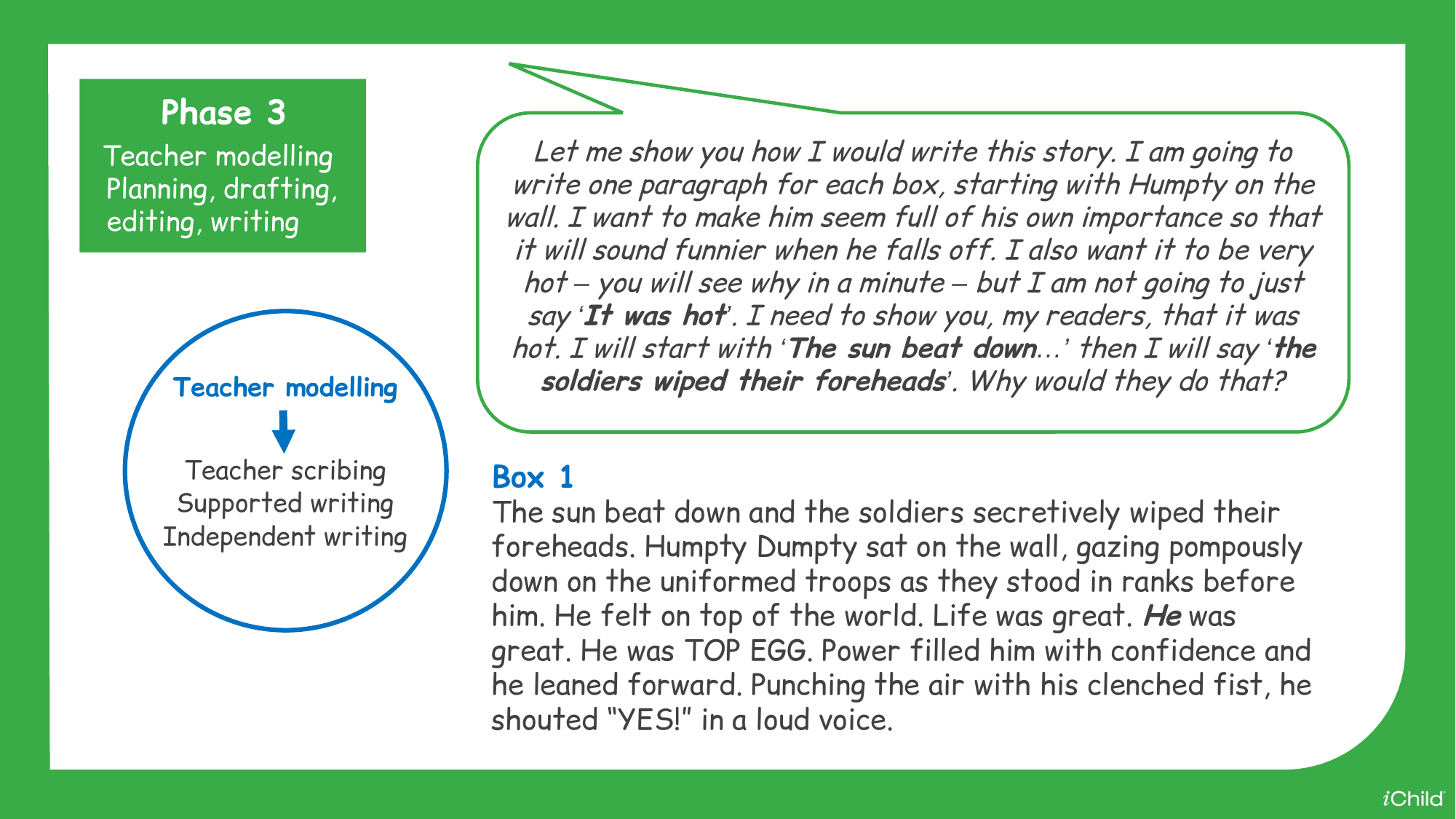

Phase 3
Teacher modelling
Planning, drafting, editing, writing
Let me show you how I would write this story. I am going to write one paragraph for each box, starting with Humpty on the wall. I want to make him seem full of his own importance so that it will sound funnier when he falls off. I also want it to be very hot – you will see why in a minute – but I am not going to just say ‘It was hot’. I need to show you, my readers, that it was hot. I will start with ‘The sun beat down…’ then I will say ‘the soldiers wiped their foreheads’. Why would they do that?

Teacher modelling
Teacher scribing
Supported writing
Independent writing
Box 1
The sun beat down and the soldiers secretively wiped their foreheads. Humpty Dumpty sat on the wall, gazing pompously down on the uniformed troops as they stood in ranks before him. He felt on top of the world. Life was great. He was great. He was TOP EGG. Power filled him with confidence and he leaned forward. Punching the air with his clenched fist, he shouted “YES!” in a loud voice.